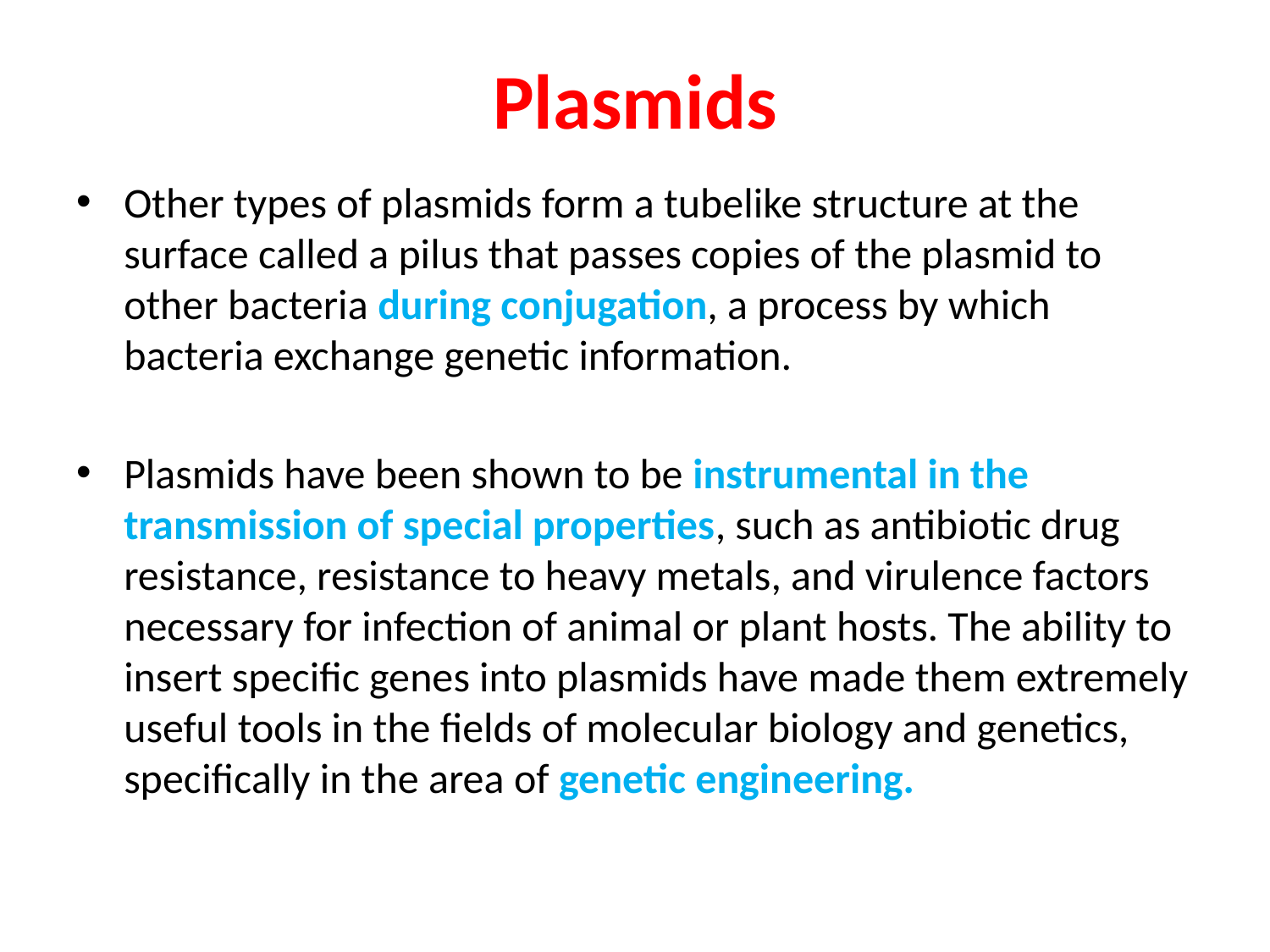

# Plasmids
Other types of plasmids form a tubelike structure at the surface called a pilus that passes copies of the plasmid to other bacteria during conjugation, a process by which bacteria exchange genetic information.

Plasmids have been shown to be instrumental in the transmission of special properties, such as antibiotic drug resistance, resistance to heavy metals, and virulence factors necessary for infection of animal or plant hosts. The ability to insert specific genes into plasmids have made them extremely useful tools in the fields of molecular biology and genetics, specifically in the area of genetic engineering.